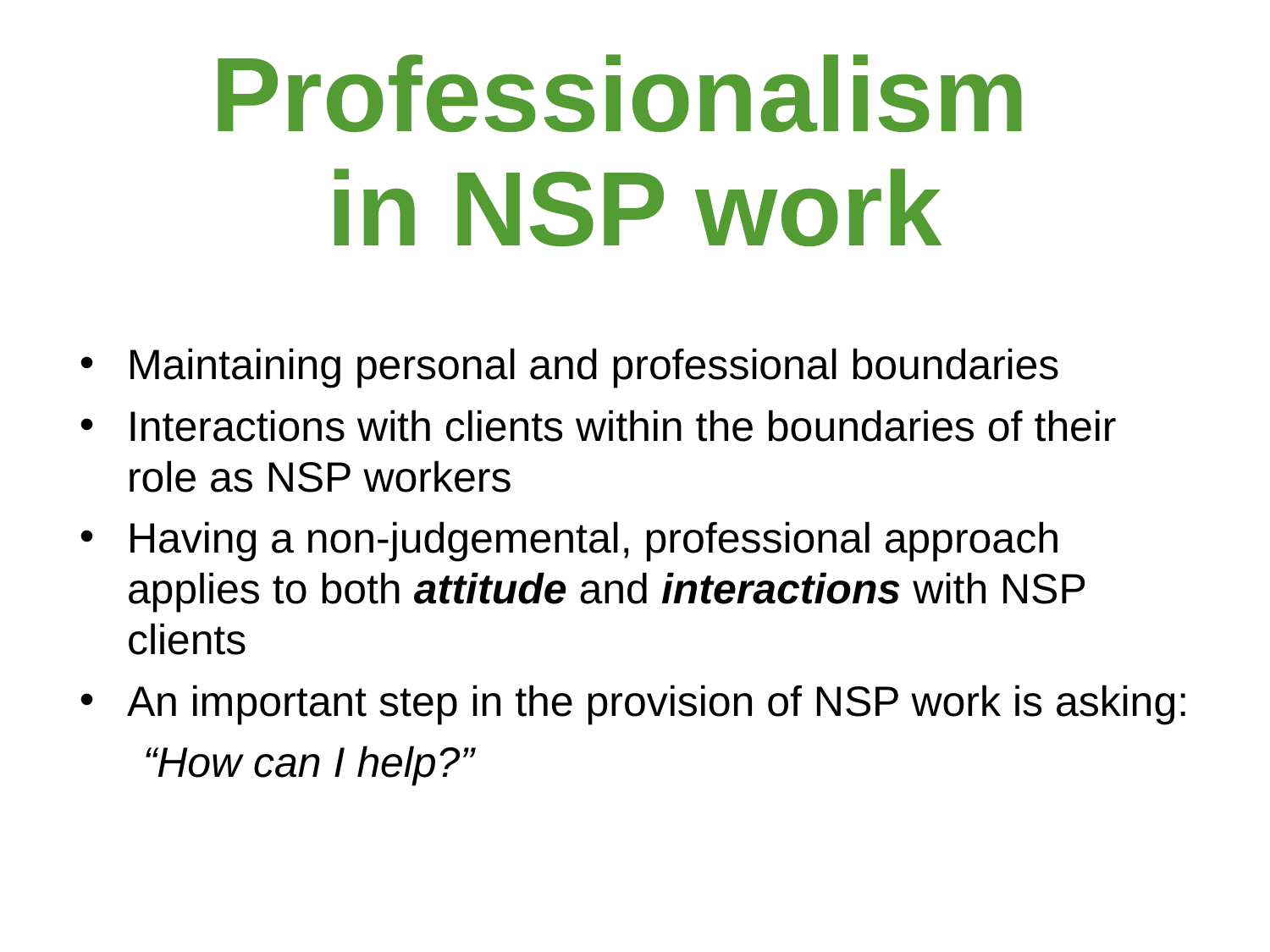

# Professionalism in NSP work
Maintaining personal and professional boundaries
Interactions with clients within the boundaries of their role as NSP workers
Having a non-judgemental, professional approach applies to both attitude and interactions with NSP clients
An important step in the provision of NSP work is asking:
“How can I help?”